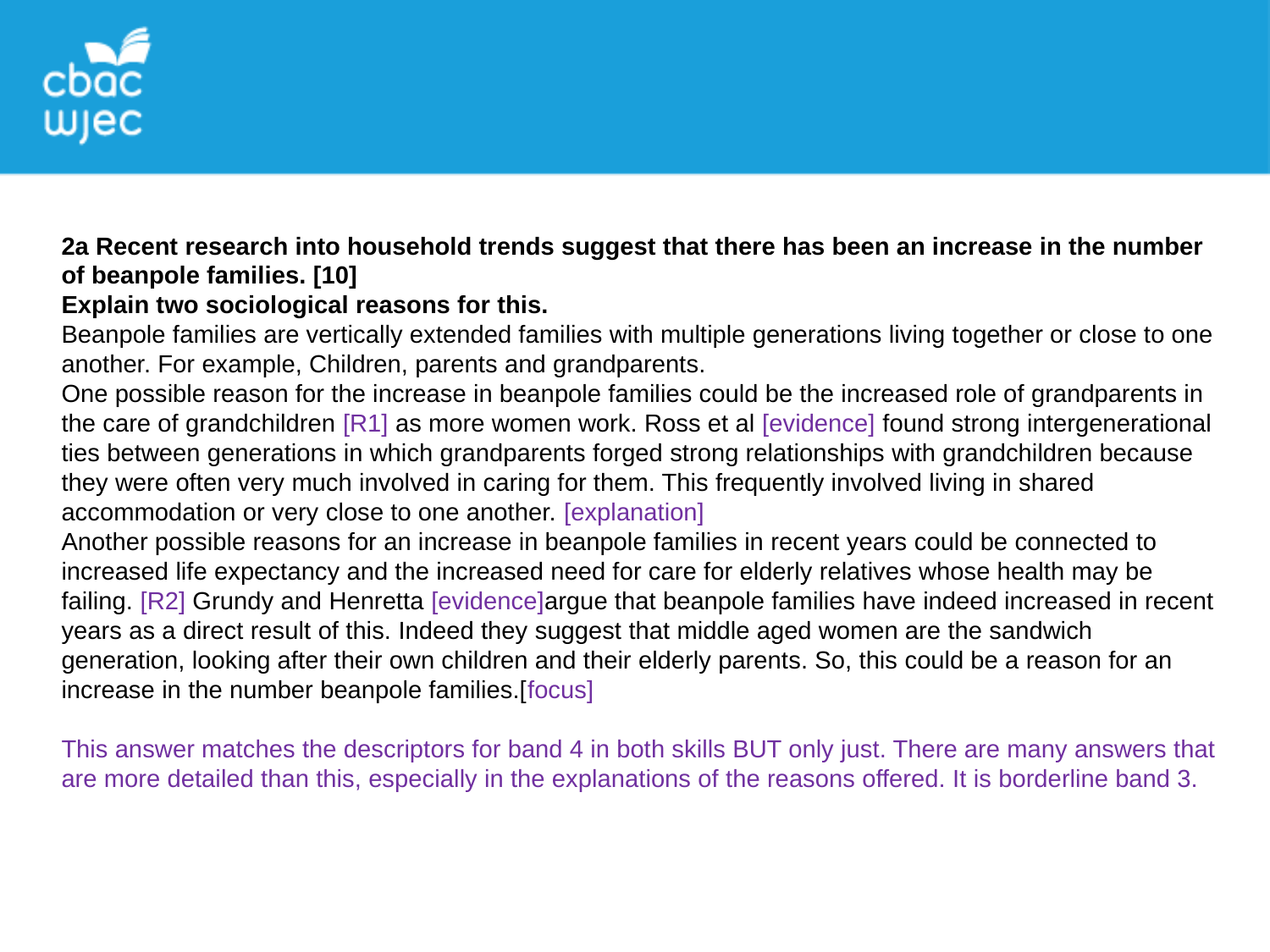

2a Recent research into household trends suggest that there has been an increase in the number of beanpole families. [10]
Explain two sociological reasons for this.
Beanpole families are vertically extended families with multiple generations living together or close to one another. For example, Children, parents and grandparents.
One possible reason for the increase in beanpole families could be the increased role of grandparents in the care of grandchildren [R1] as more women work. Ross et al [evidence] found strong intergenerational ties between generations in which grandparents forged strong relationships with grandchildren because they were often very much involved in caring for them. This frequently involved living in shared accommodation or very close to one another. [explanation]
Another possible reasons for an increase in beanpole families in recent years could be connected to increased life expectancy and the increased need for care for elderly relatives whose health may be failing. [R2] Grundy and Henretta [evidence]argue that beanpole families have indeed increased in recent years as a direct result of this. Indeed they suggest that middle aged women are the sandwich generation, looking after their own children and their elderly parents. So, this could be a reason for an increase in the number beanpole families.[focus]

This answer matches the descriptors for band 4 in both skills BUT only just. There are many answers that are more detailed than this, especially in the explanations of the reasons offered. It is borderline band 3.